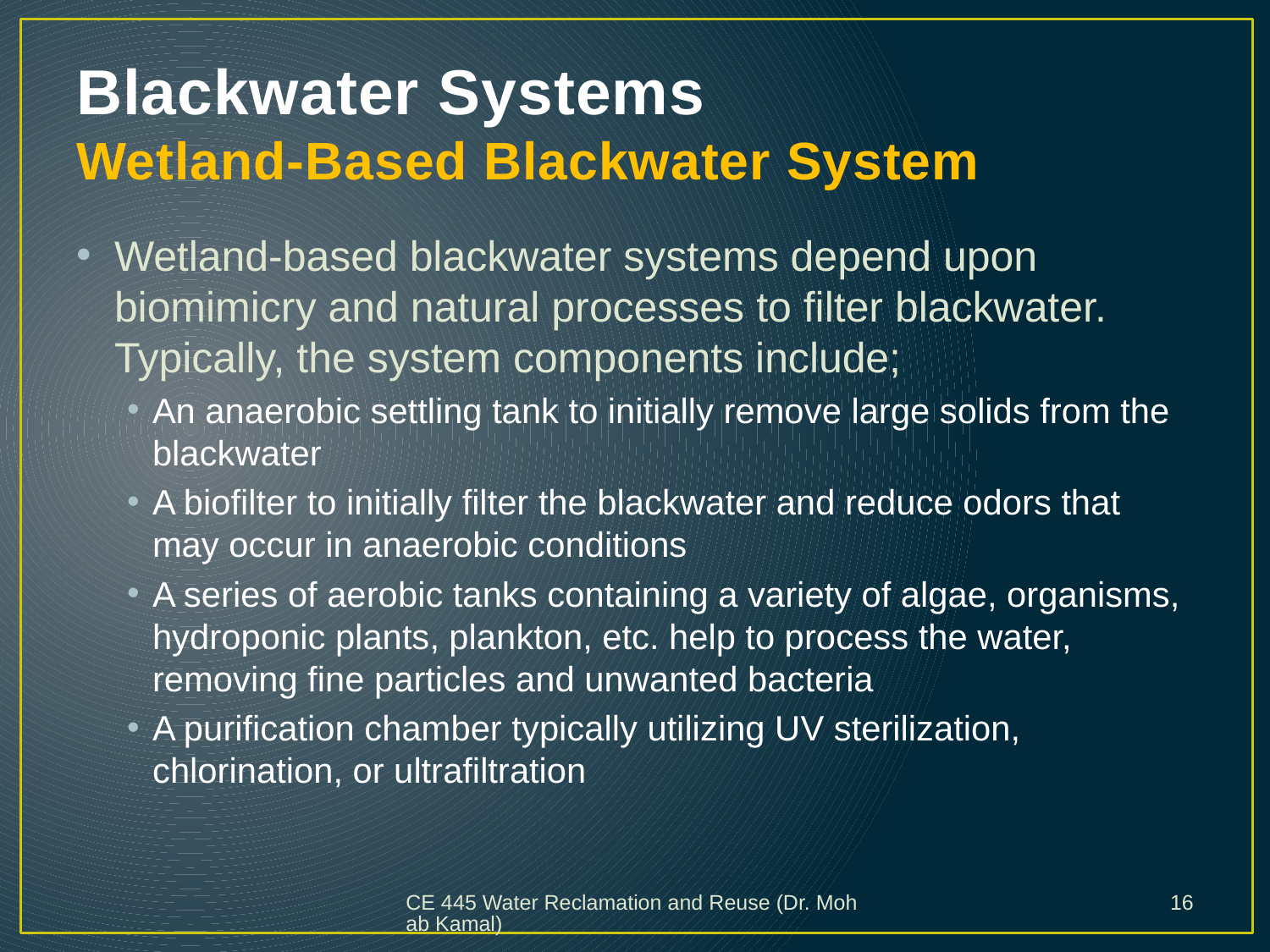

# Blackwater Systems Wetland-Based Blackwater System
Wetland-based blackwater systems depend upon biomimicry and natural processes to filter blackwater. Typically, the system components include;
An anaerobic settling tank to initially remove large solids from the blackwater
A biofilter to initially filter the blackwater and reduce odors that may occur in anaerobic conditions
A series of aerobic tanks containing a variety of algae, organisms, hydroponic plants, plankton, etc. help to process the water, removing fine particles and unwanted bacteria
A purification chamber typically utilizing UV sterilization, chlorination, or ultrafiltration
CE 445 Water Reclamation and Reuse (Dr. Mohab Kamal)
16